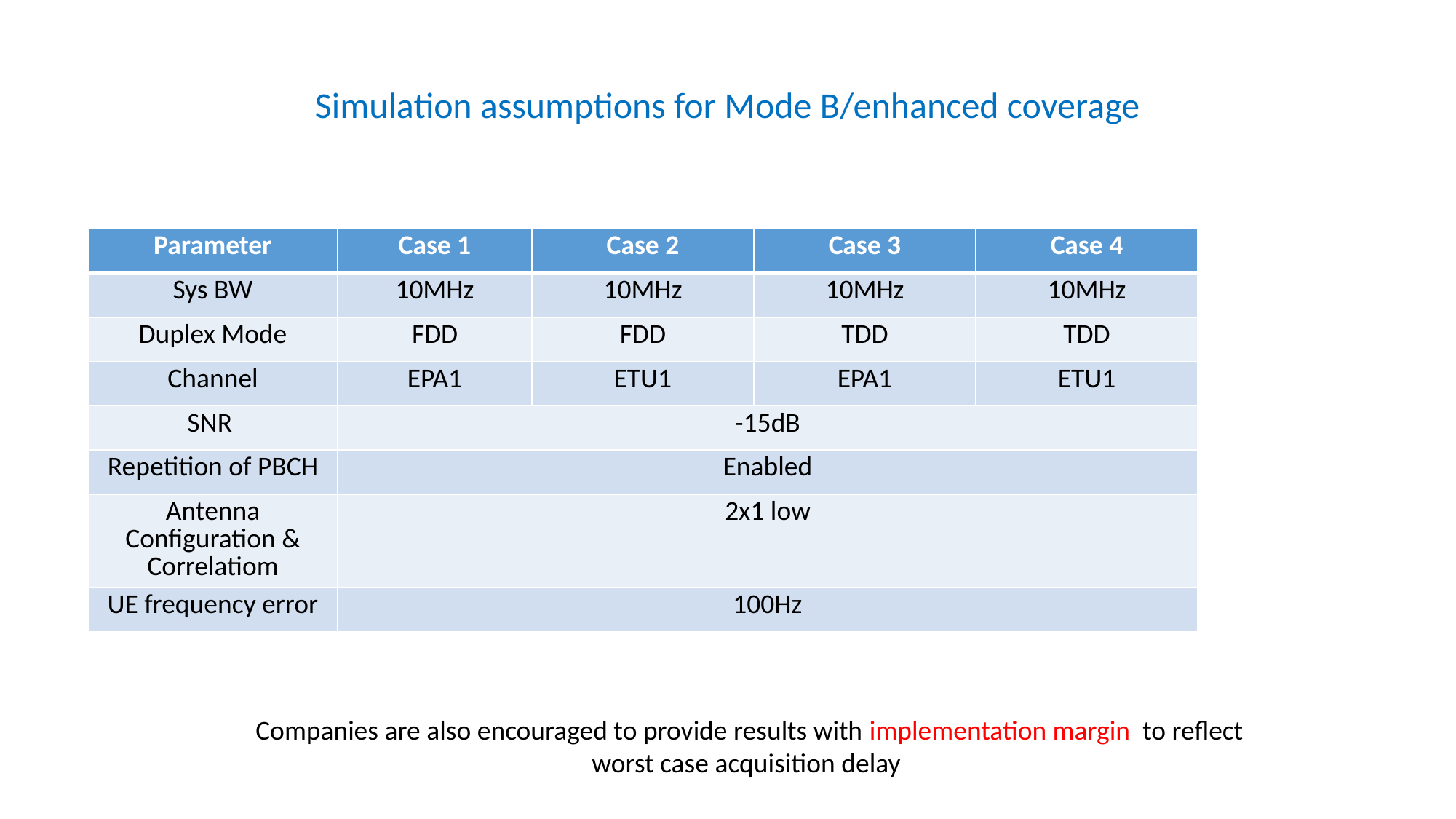

# Simulation assumptions for Mode B/enhanced coverage
| Parameter | Case 1 | Case 2 | Case 3 | Case 4 |
| --- | --- | --- | --- | --- |
| Sys BW | 10MHz | 10MHz | 10MHz | 10MHz |
| Duplex Mode | FDD | FDD | TDD | TDD |
| Channel | EPA1 | ETU1 | EPA1 | ETU1 |
| SNR | -15dB |  |  |  |
| Repetition of PBCH | Enabled |  |  |  |
| Antenna Configuration & Correlatiom | 2x1 low |  |  |  |
| UE frequency error | 100Hz |  |  |  |
Companies are also encouraged to provide results with implementation margin  to reflect worst case acquisition delay